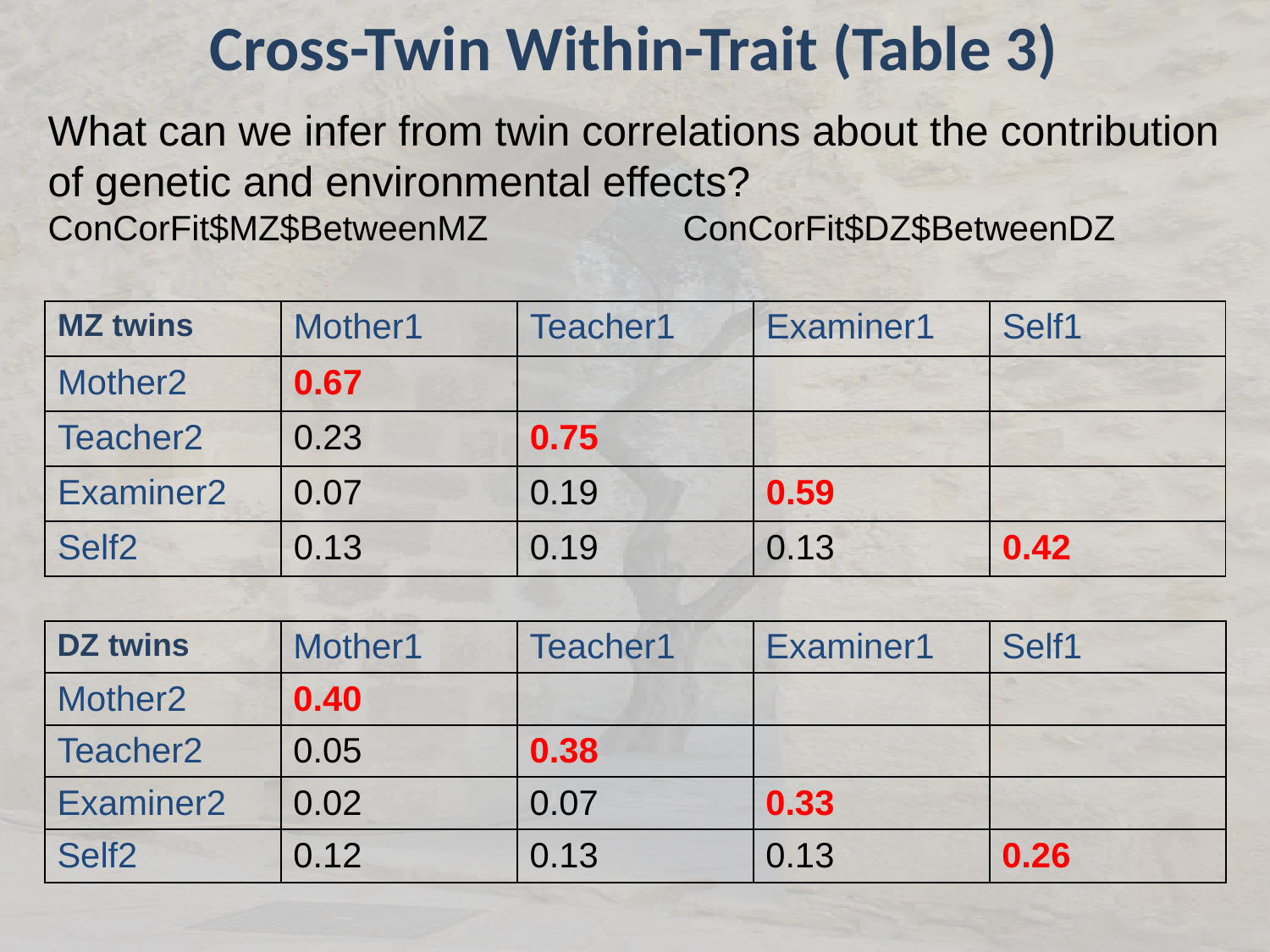

# Cross-Twin Within-Trait (Table 3)
What can we infer from twin correlations about the contribution
of genetic and environmental effects?
ConCorFit$MZ$BetweenMZ 		ConCorFit$DZ$BetweenDZ
| MZ twins | Mother1 | Teacher1 | Examiner1 | Self1 |
| --- | --- | --- | --- | --- |
| Mother2 | 0.67 |  |  |  |
| Teacher2 | 0.23 | 0.75 |  |  |
| Examiner2 | 0.07 | 0.19 | 0.59 |  |
| Self2 | 0.13 | 0.19 | 0.13 | 0.42 |

| DZ twins | Mother1 | Teacher1 | Examiner1 | Self1 |
| --- | --- | --- | --- | --- |
| Mother2 | 0.40 |  |  |  |
| Teacher2 | 0.05 | 0.38 |  |  |
| Examiner2 | 0.02 | 0.07 | 0.33 |  |
| Self2 | 0.12 | 0.13 | 0.13 | 0.26 |